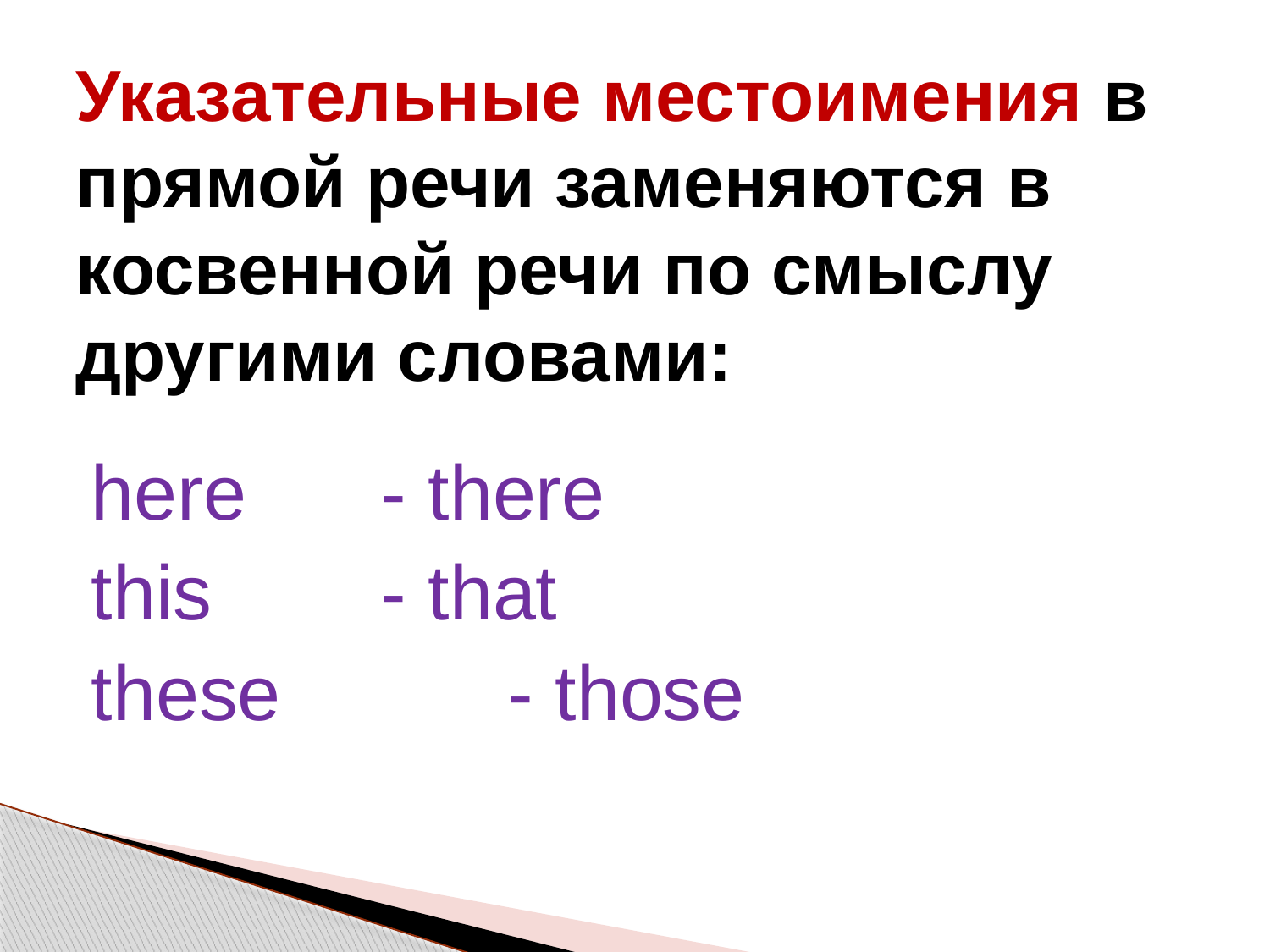

# Указательные местоимения в прямой речи заменяются в косвенной речи по смыслу другими словами:
here		- there
this		- that
these		- those